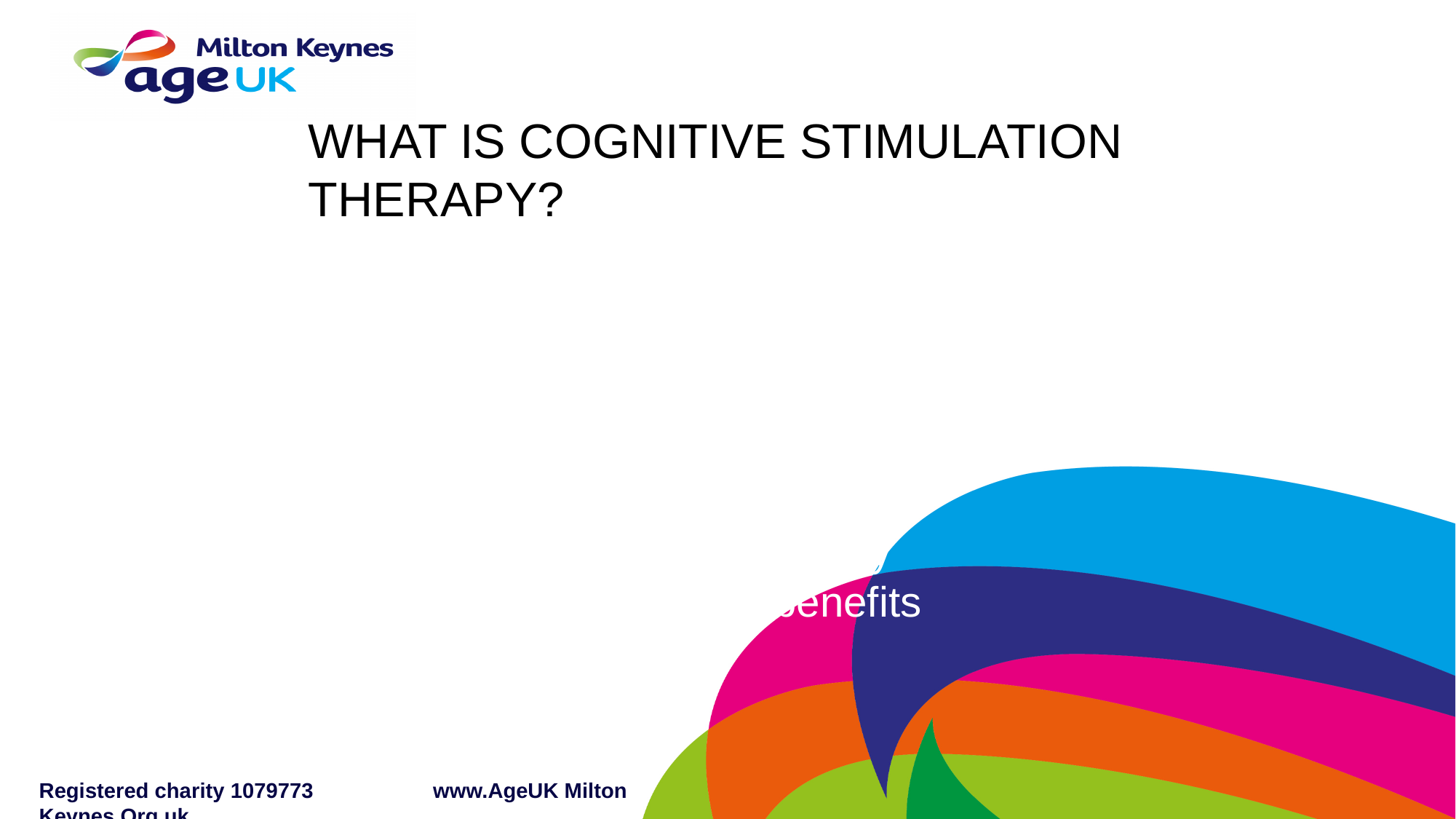

# WHAT IS COGNITIVE STIMULATION THERAPY?
Cognitive stimulation therapy or ‘CST’ is a group therapy that is used to help strengthen a person’s communication skills, thinking and memory.

Maintenance cognitive stimulation therapy (MCST) groups aim to maintain the benefits that CST groups provide.

Registered charity 1079773                    www.AgeUK Milton Keynes.Org.uk